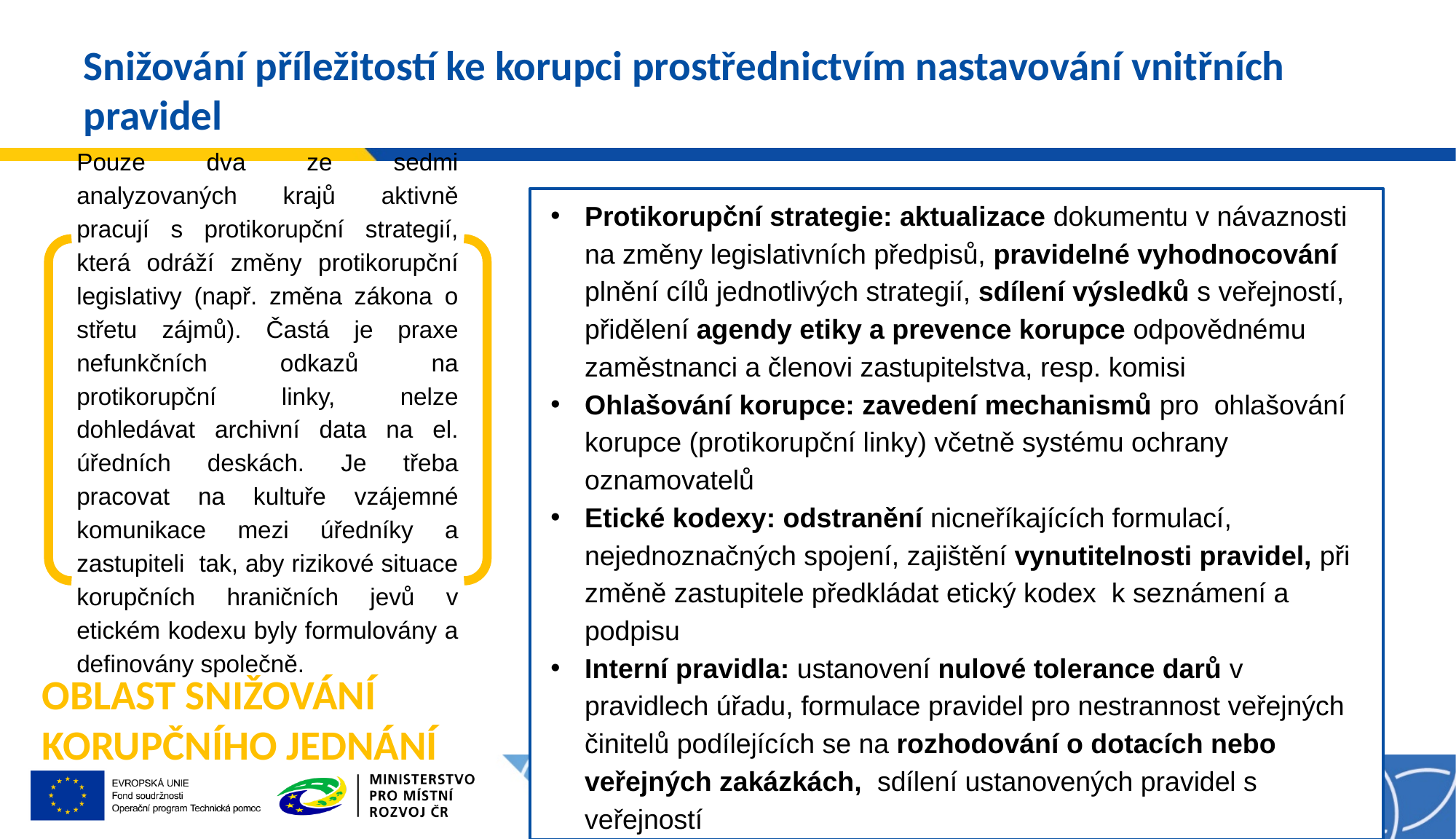

# Snižování příležitostí ke korupci prostřednictvím nastavování vnitřních pravidel
Protikorupční strategie: aktualizace dokumentu v návaznosti na změny legislativních předpisů, pravidelné vyhodnocování plnění cílů jednotlivých strategií, sdílení výsledků s veřejností, přidělení agendy etiky a prevence korupce odpovědnému zaměstnanci a členovi zastupitelstva, resp. komisi
Ohlašování korupce: zavedení mechanismů pro  ohlašování korupce (protikorupční linky) včetně systému ochrany oznamovatelů
Etické kodexy: odstranění nicneříkajících formulací, nejednoznačných spojení, zajištění vynutitelnosti pravidel, při změně zastupitele předkládat etický kodex  k seznámení a podpisu
Interní pravidla: ustanovení nulové tolerance darů v pravidlech úřadu, formulace pravidel pro nestrannost veřejných činitelů podílejících se na rozhodování o dotacích nebo veřejných zakázkách,  sdílení ustanovených pravidel s veřejností
Pouze dva ze sedmi analyzovaných krajů aktivně pracují s protikorupční strategií, která odráží změny protikorupční legislativy (např. změna zákona o střetu zájmů). Častá je praxe nefunkčních odkazů na protikorupční linky, nelze dohledávat archivní data na el. úředních deskách. Je třeba pracovat na kultuře vzájemné komunikace mezi úředníky a zastupiteli  tak, aby rizikové situace korupčních hraničních jevů v etickém kodexu byly formulovány a definovány společně.
OBLAST SNIŽOVÁNÍ KORUPČNÍHO JEDNÁNÍ